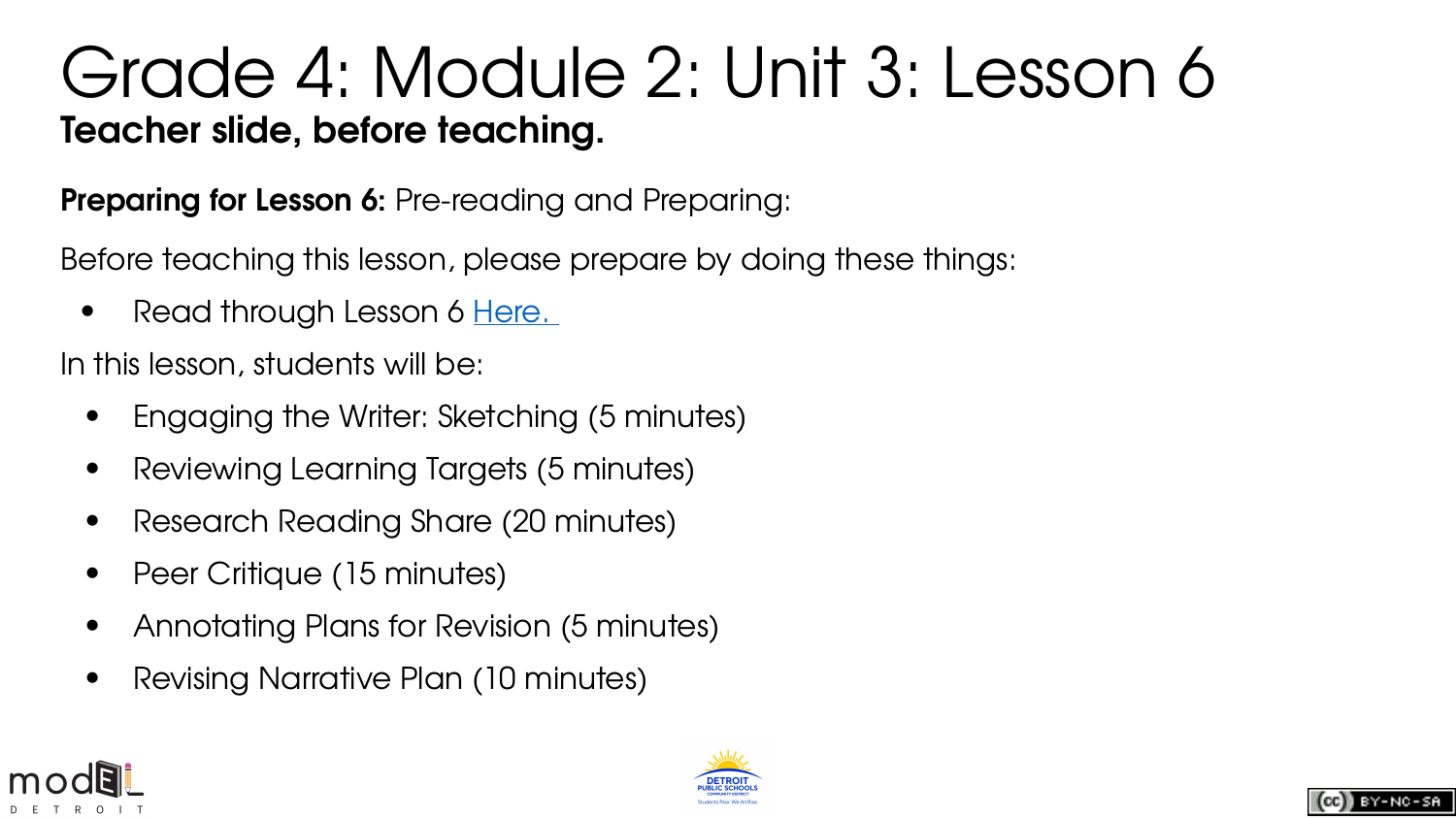

# Grade 4: Module 2: Unit 3: Lesson 6
Teacher slide, before teaching.

Preparing for Lesson 6: Pre-reading and Preparing:
Before teaching this lesson, please prepare by doing these things:
Read through Lesson 6 Here.
In this lesson, students will be:
Engaging the Writer: Sketching (5 minutes)
Reviewing Learning Targets (5 minutes)
Research Reading Share (20 minutes)
Peer Critique (15 minutes)
Annotating Plans for Revision (5 minutes)
Revising Narrative Plan (10 minutes)